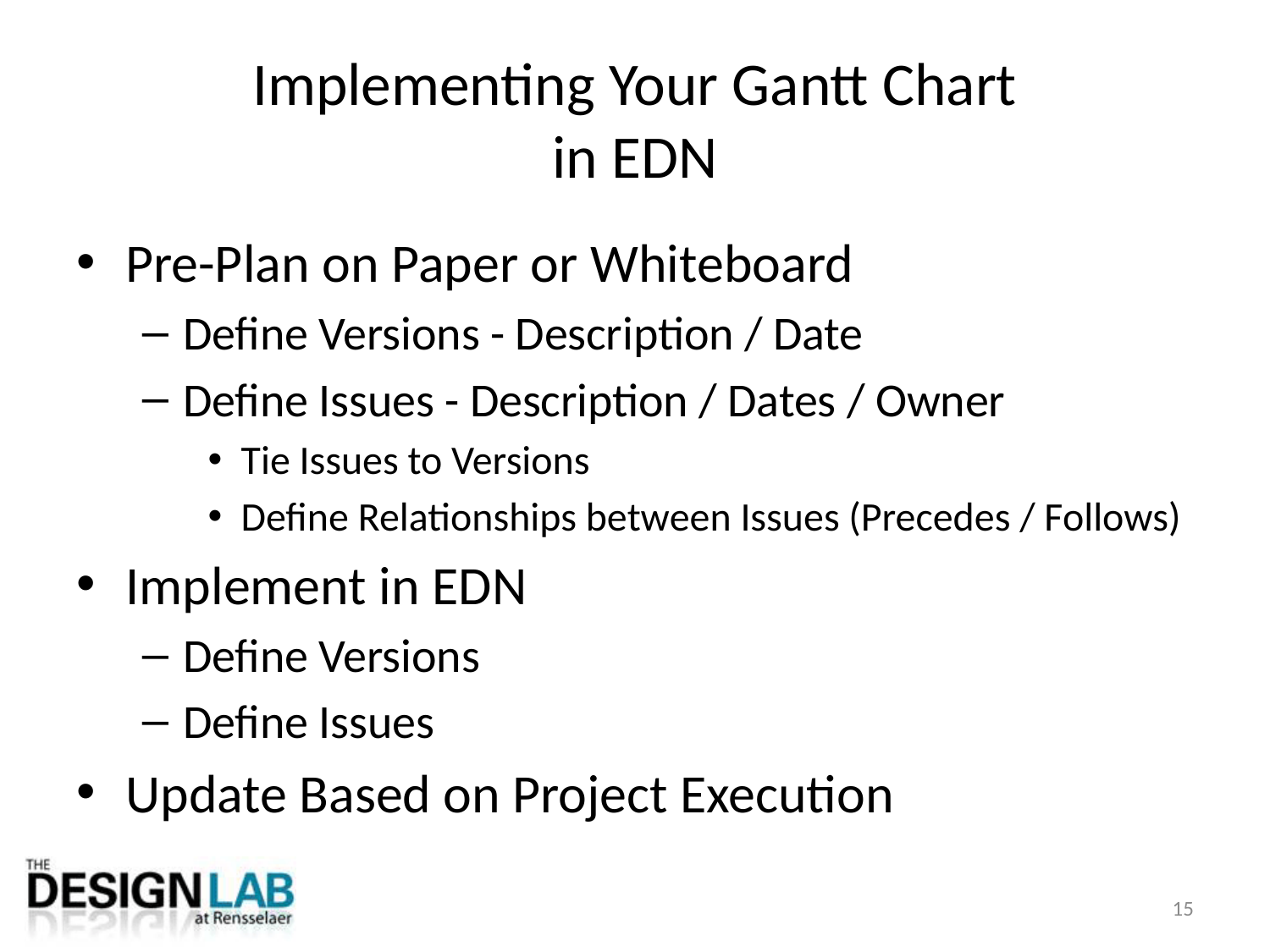

# Implementing Your Gantt Chart in EDN
Pre-Plan on Paper or Whiteboard
Define Versions - Description / Date
Define Issues - Description / Dates / Owner
Tie Issues to Versions
Define Relationships between Issues (Precedes / Follows)
Implement in EDN
Define Versions
Define Issues
Update Based on Project Execution
15